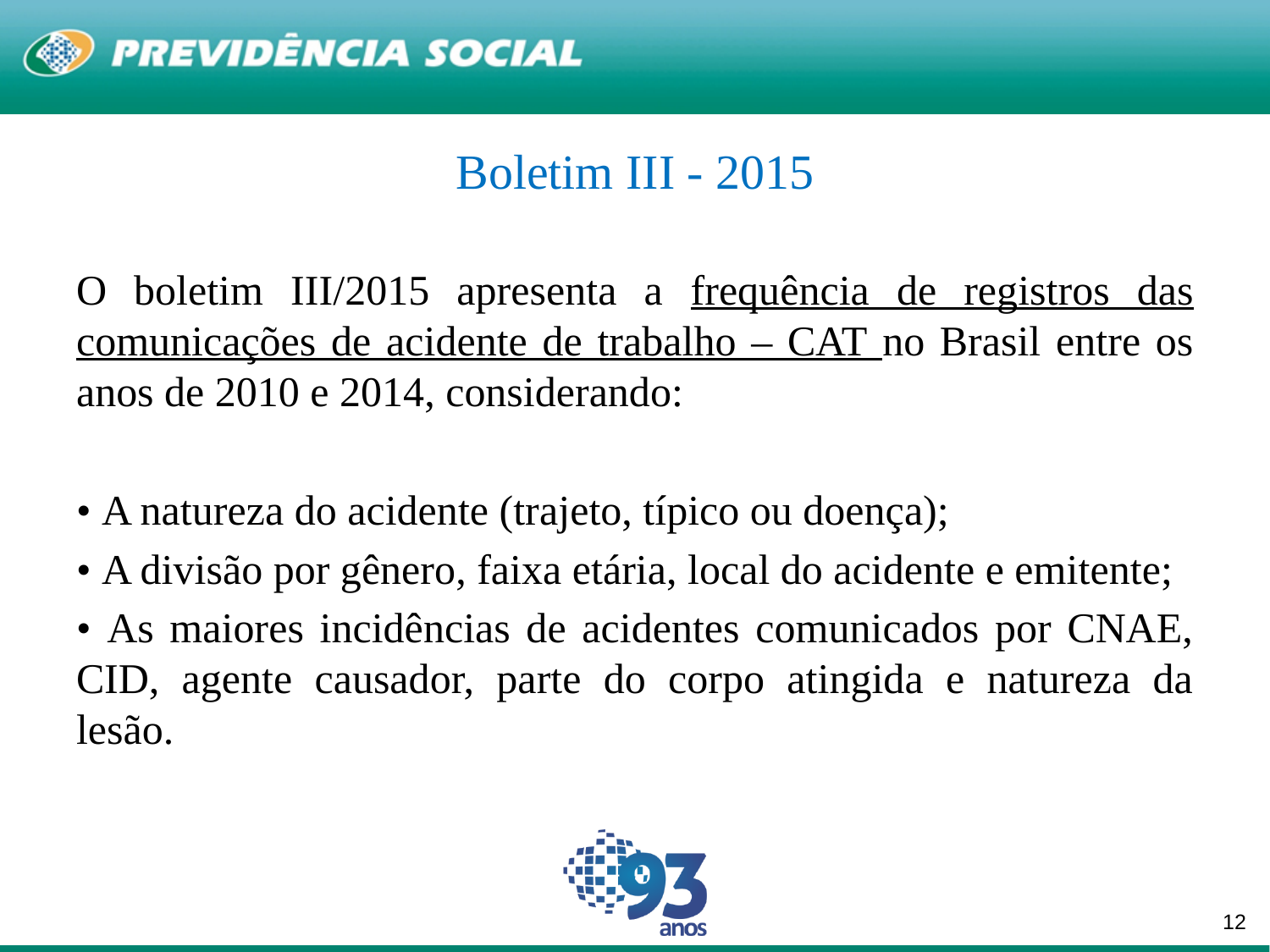

# Boletim III - 2015
O boletim III/2015 apresenta a frequência de registros das comunicações de acidente de trabalho – CAT no Brasil entre os anos de 2010 e 2014, considerando:

• A natureza do acidente (trajeto, típico ou doença);
• A divisão por gênero, faixa etária, local do acidente e emitente;
• As maiores incidências de acidentes comunicados por CNAE, CID, agente causador, parte do corpo atingida e natureza da lesão.